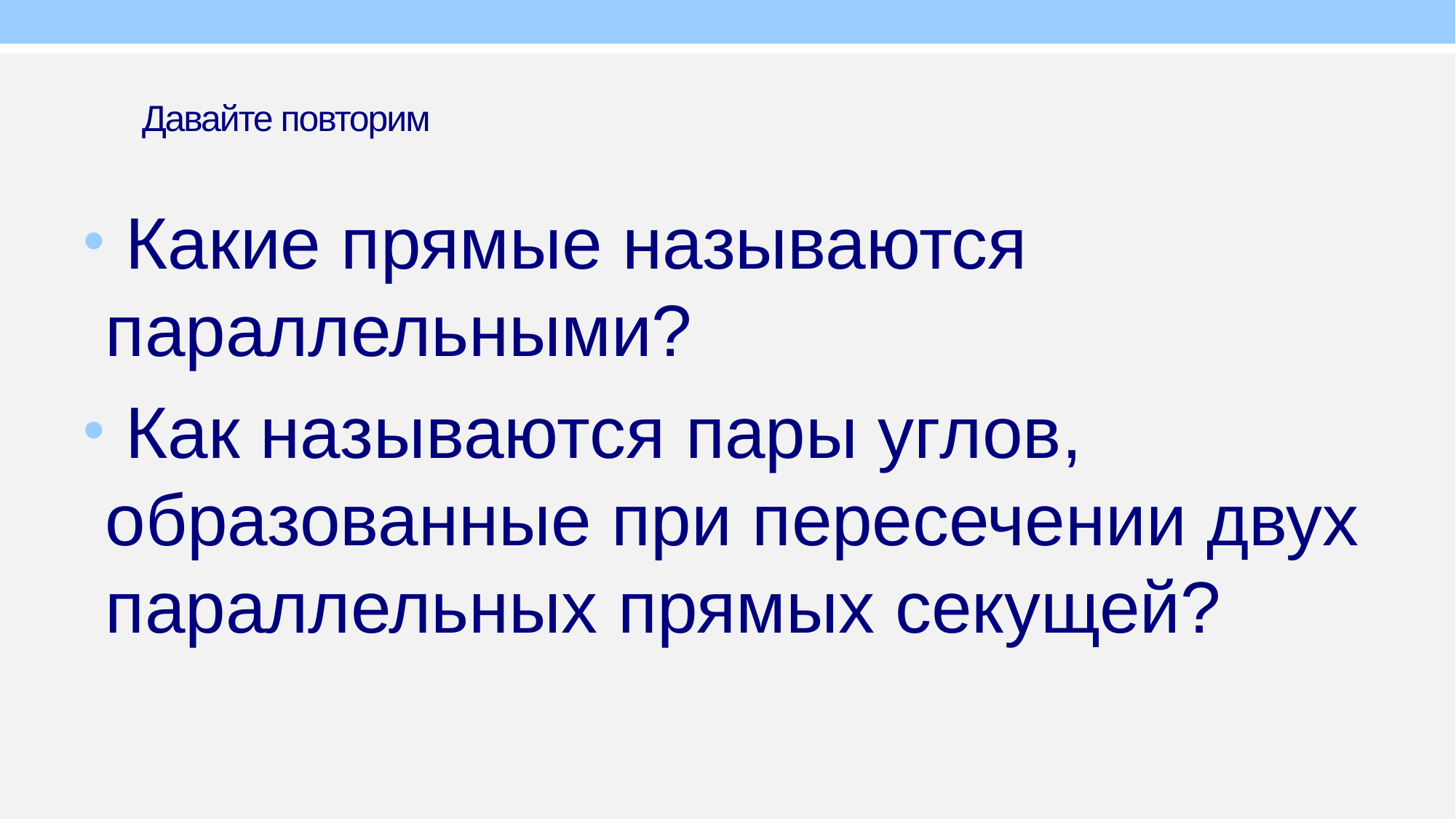

# Давайте повторим
 Какие прямые называются параллельными?
 Как называются пары углов, образованные при пересечении двух параллельных прямых секущей?